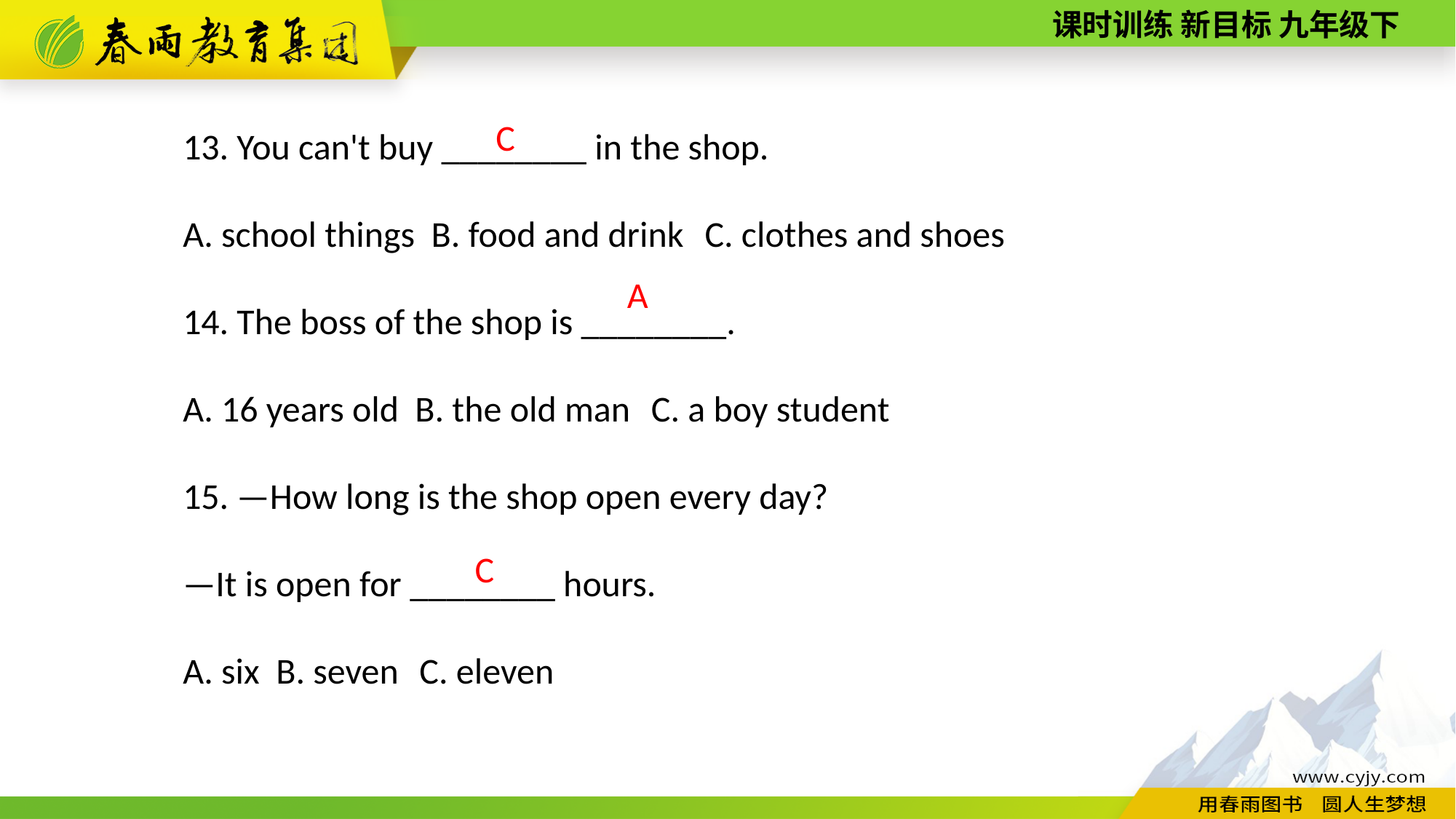

13. You can't buy ________ in the shop.
A. school things  B. food and drink   C. clothes and shoes
14. The boss of the shop is ________.
A. 16 years old  B. the old man   C. a boy student
15. —How long is the shop open every day?
—It is open for ________ hours.
A. six  B. seven   C. eleven
C
A
C